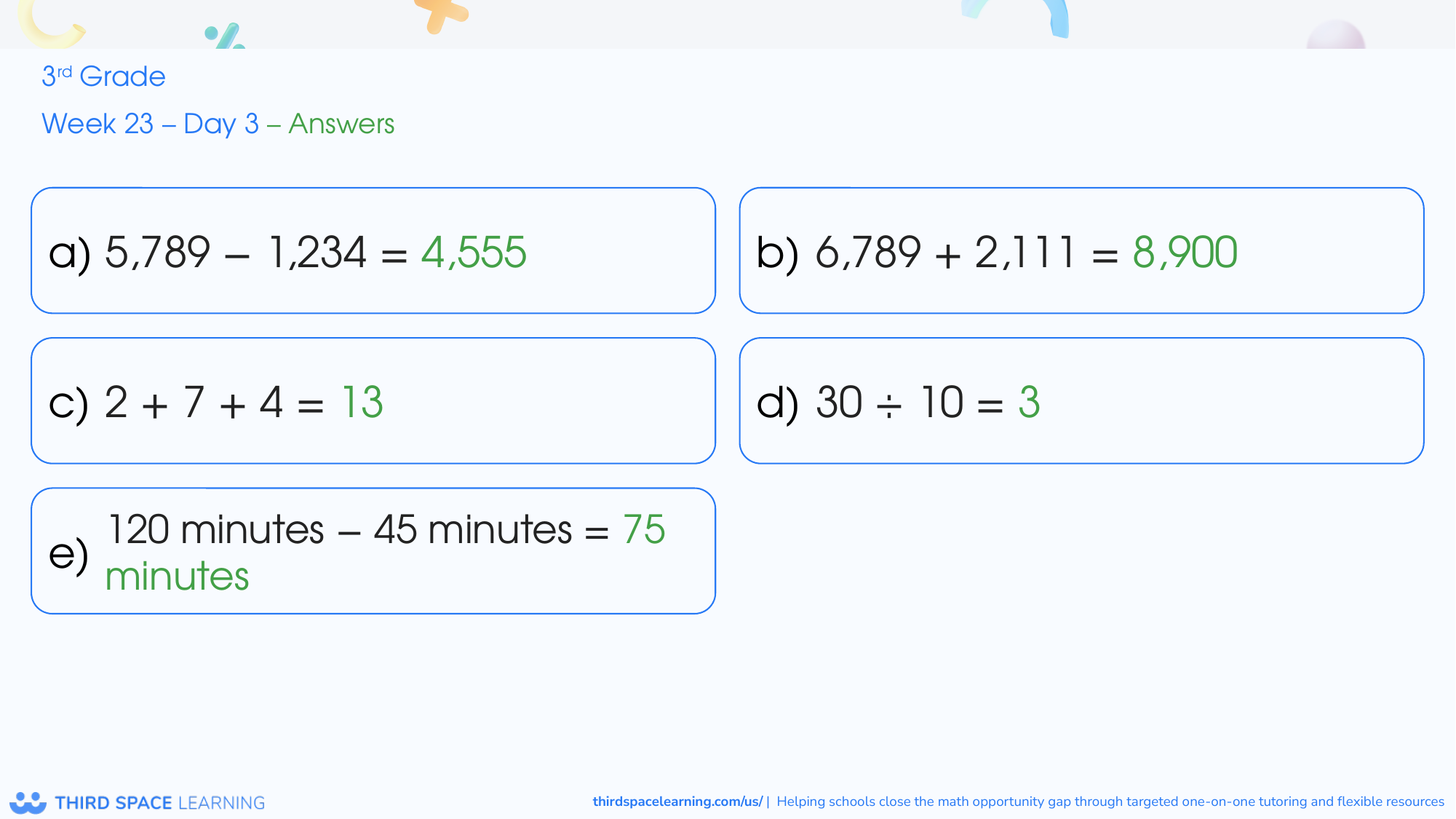

3rd Grade
Week 23 – Day 3 – Answers
5,789 − 1,234 = 4,555
6,789 + 2,111 = 8,900
2 + 7 + 4 = 13
30 ÷ 10 = 3
120 minutes − 45 minutes = 75 minutes